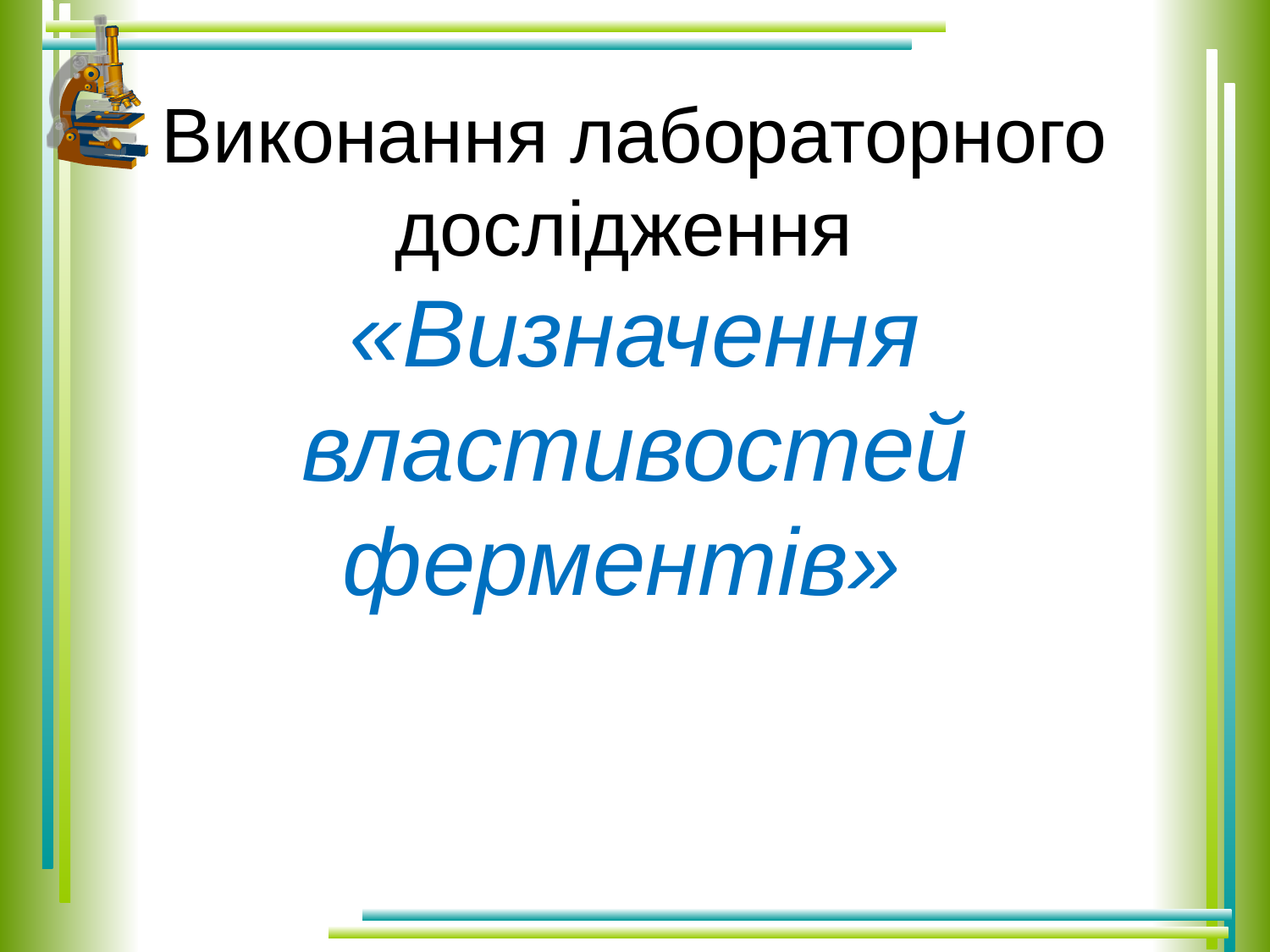

# Виконання лабораторного дослідження «Визначення властивостей ферментів»